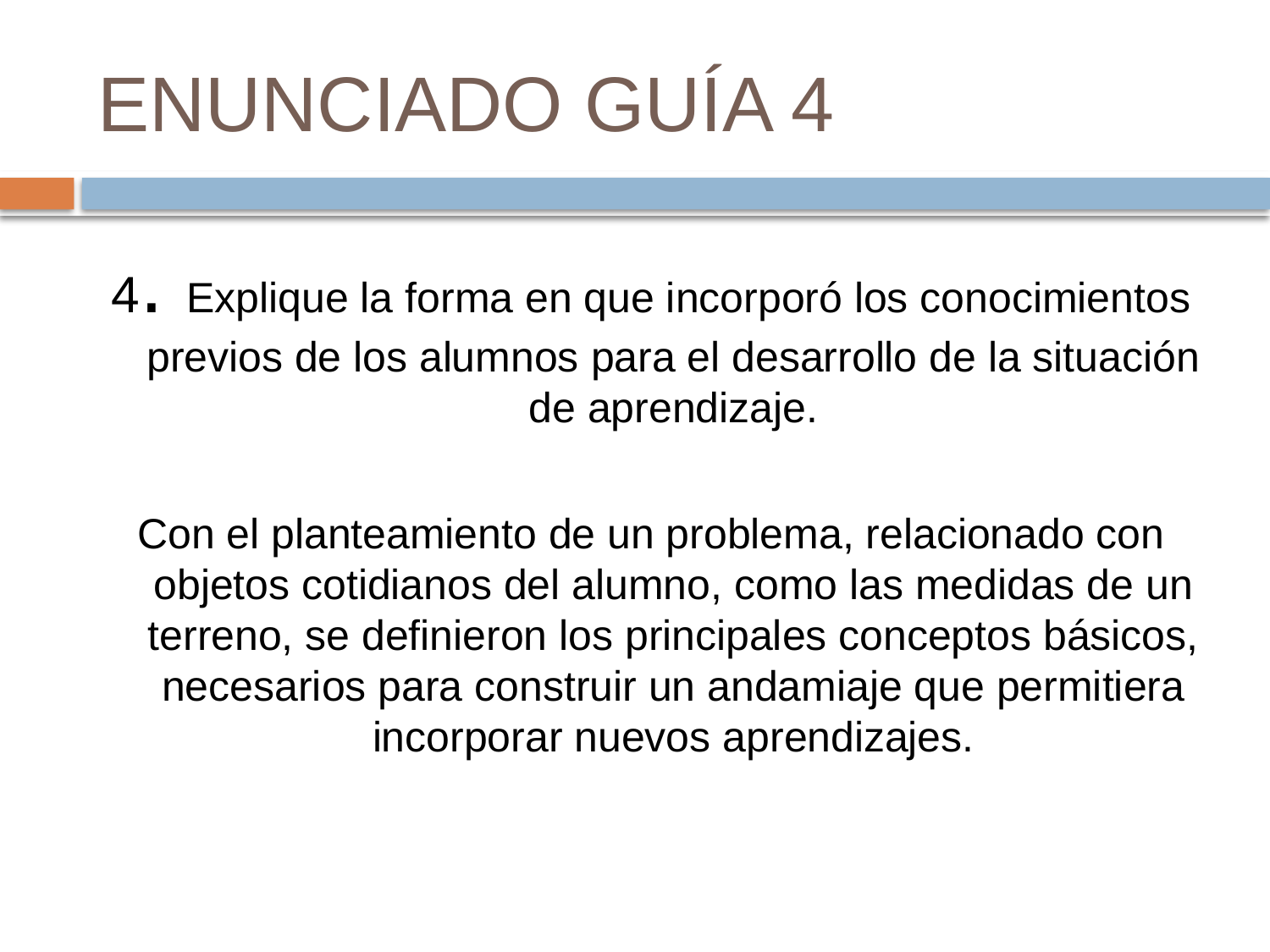

# ENUNCIADO GUÍA 4
4. Explique la forma en que incorporó los conocimientos previos de los alumnos para el desarrollo de la situación de aprendizaje.

Con el planteamiento de un problema, relacionado con objetos cotidianos del alumno, como las medidas de un terreno, se definieron los principales conceptos básicos, necesarios para construir un andamiaje que permitiera incorporar nuevos aprendizajes.